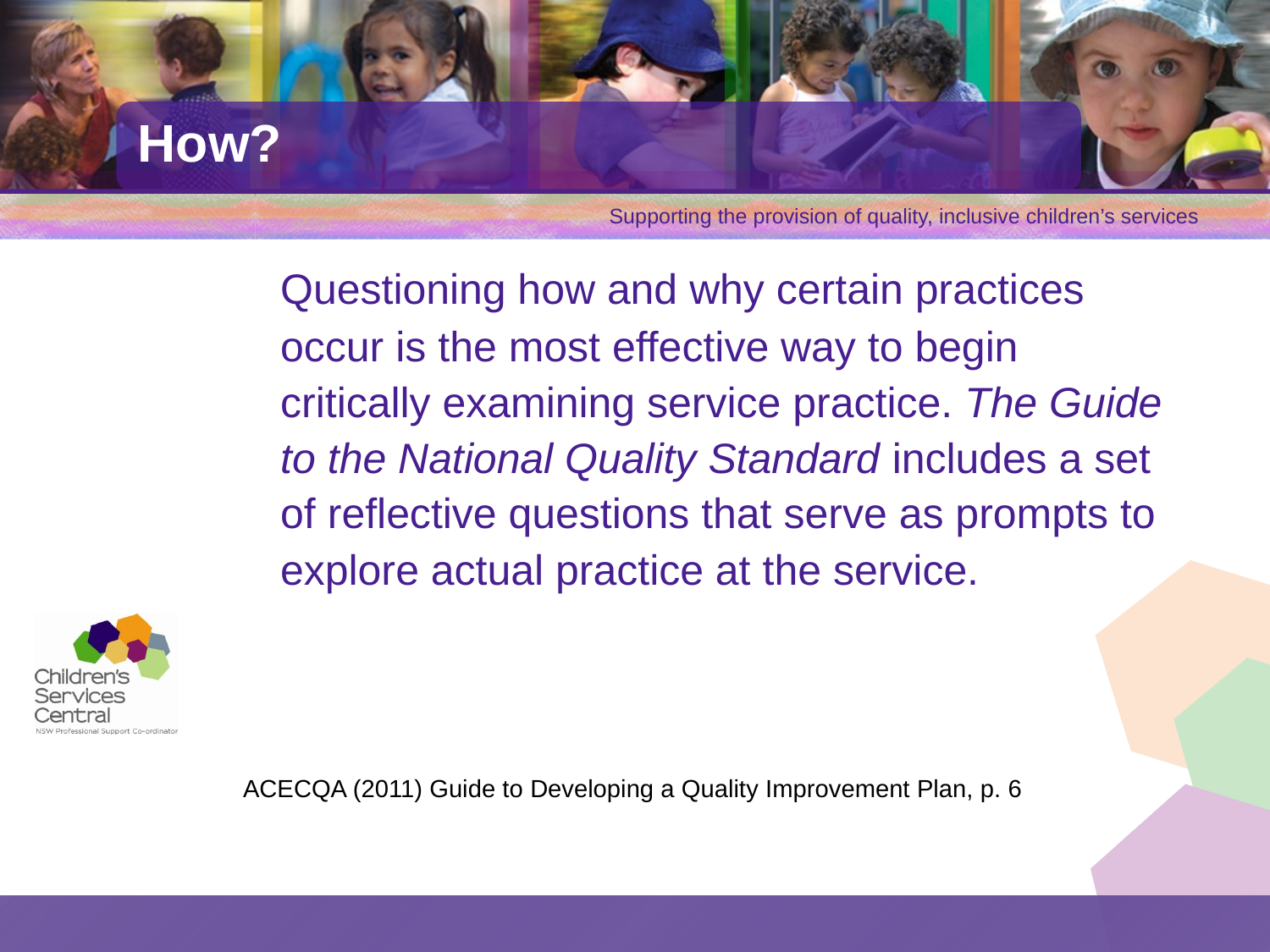

# How?
	Questioning how and why certain practices occur is the most effective way to begin critically examining service practice. The Guide to the National Quality Standard includes a set of reflective questions that serve as prompts to explore actual practice at the service.

 ACECQA (2011) Guide to Developing a Quality Improvement Plan, p. 6